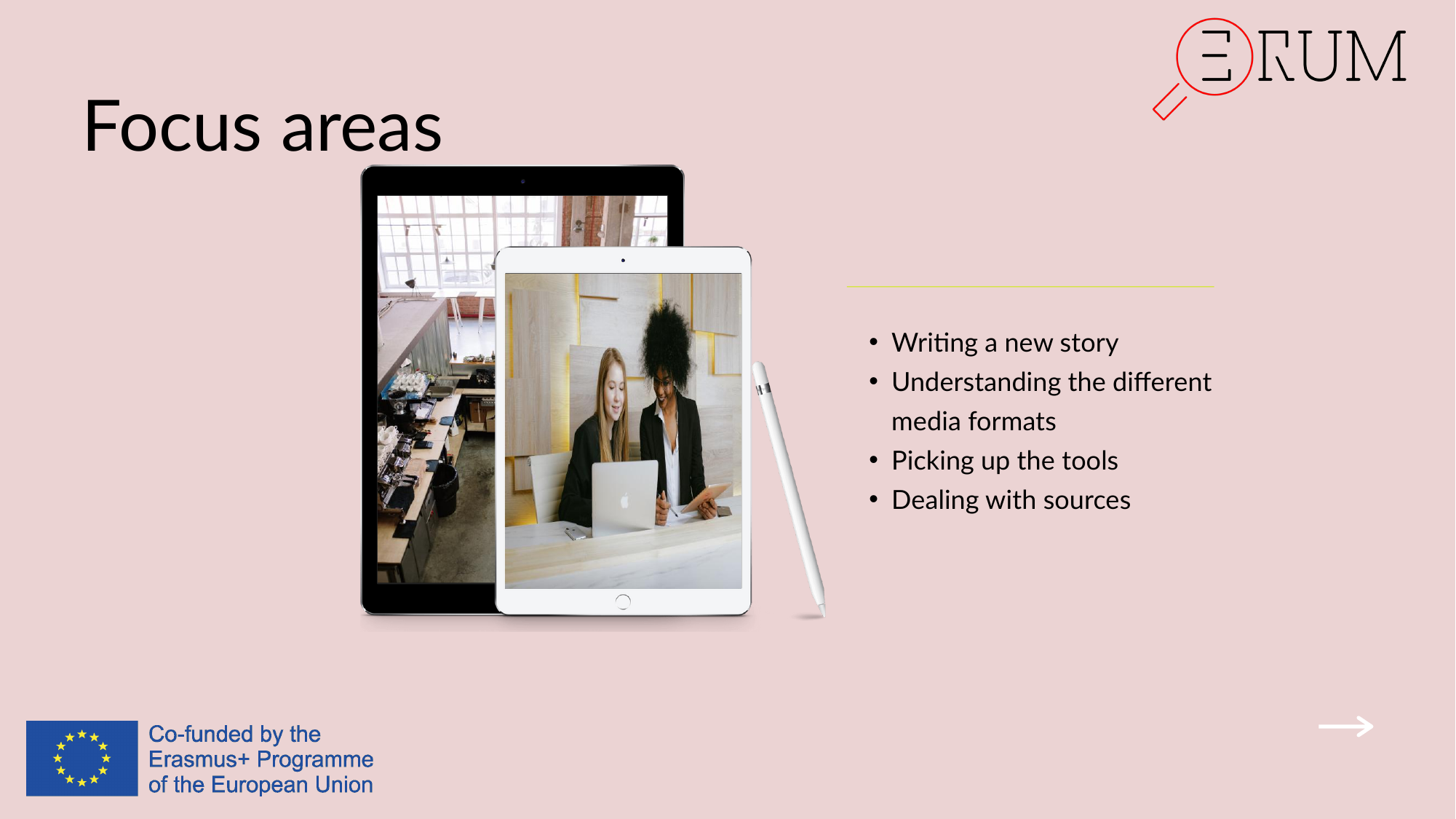

Focus areas

Writing a new story
Understanding the different media formats
Picking up the tools
Dealing with sources